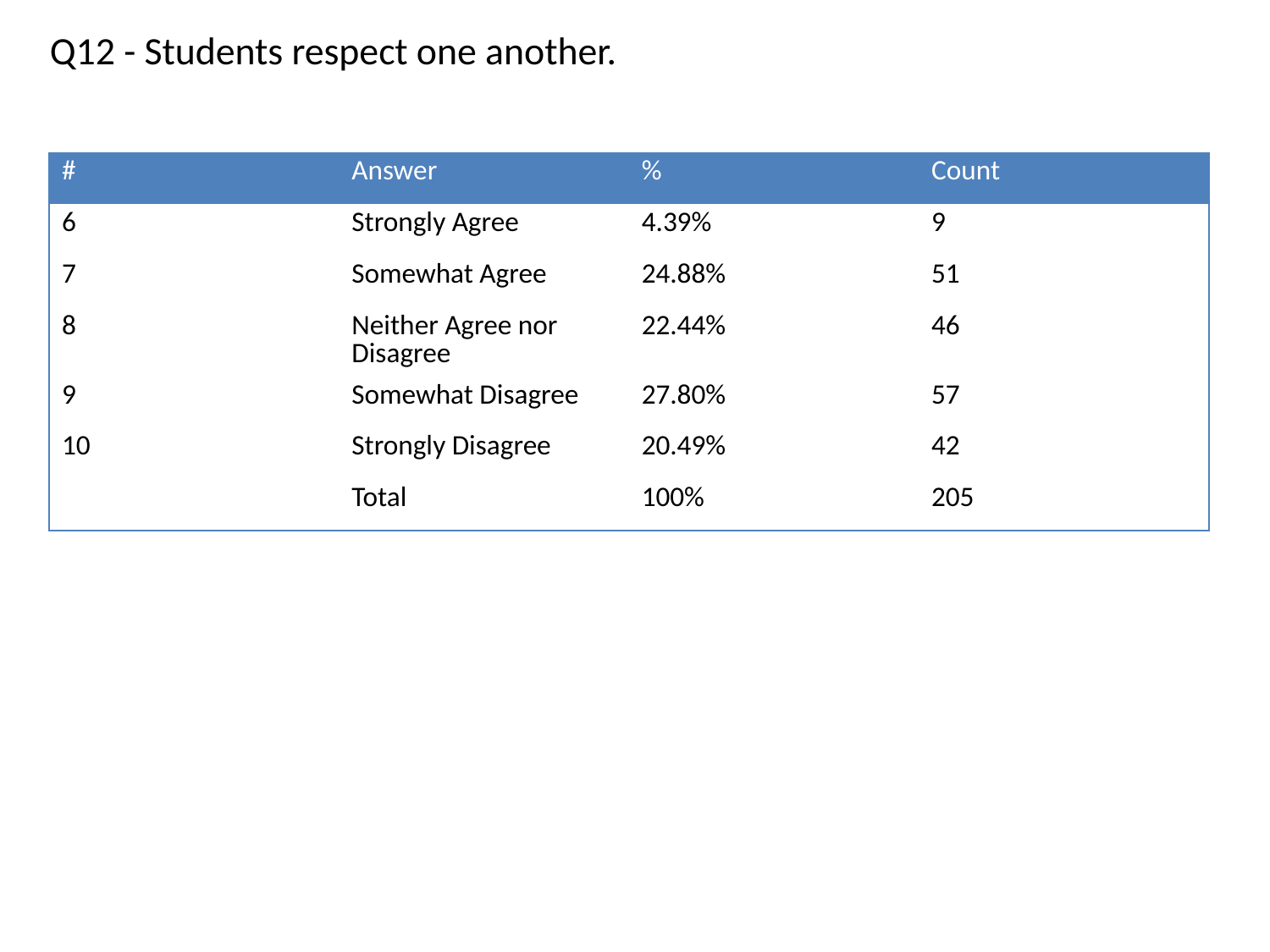

Q12 - Students respect one another.
| # | Answer | % | Count |
| --- | --- | --- | --- |
| 6 | Strongly Agree | 4.39% | 9 |
| 7 | Somewhat Agree | 24.88% | 51 |
| 8 | Neither Agree nor Disagree | 22.44% | 46 |
| 9 | Somewhat Disagree | 27.80% | 57 |
| 10 | Strongly Disagree | 20.49% | 42 |
|  | Total | 100% | 205 |